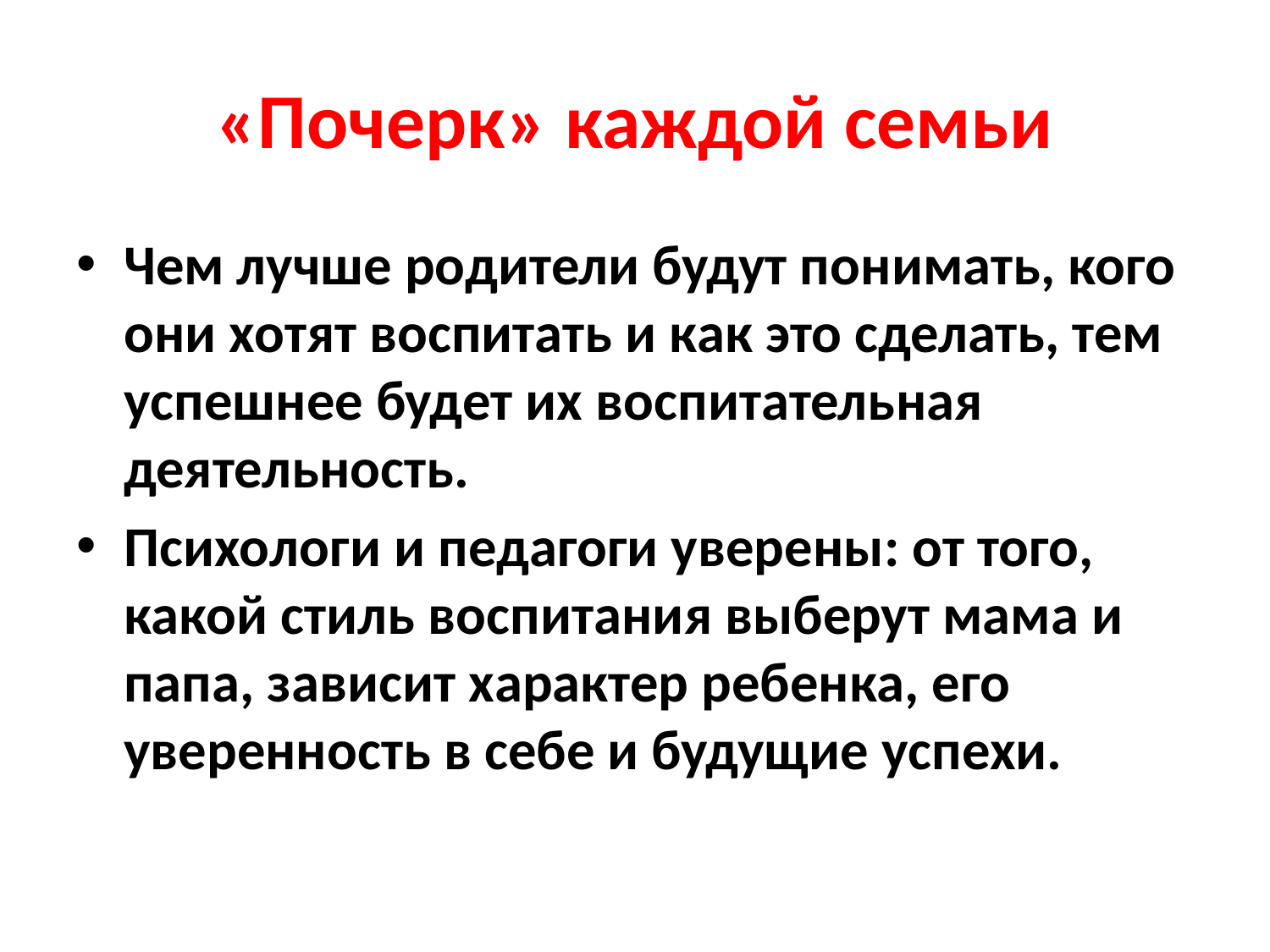

# «Почерк» каждой семьи
Чем лучше родители будут понимать, кого они хотят воспитать и как это сделать, тем успешнее будет их воспитательная деятельность.
Психологи и педагоги уверены: от того, какой стиль воспитания выберут мама и папа, зависит характер ребенка, его уверенность в себе и будущие успехи.